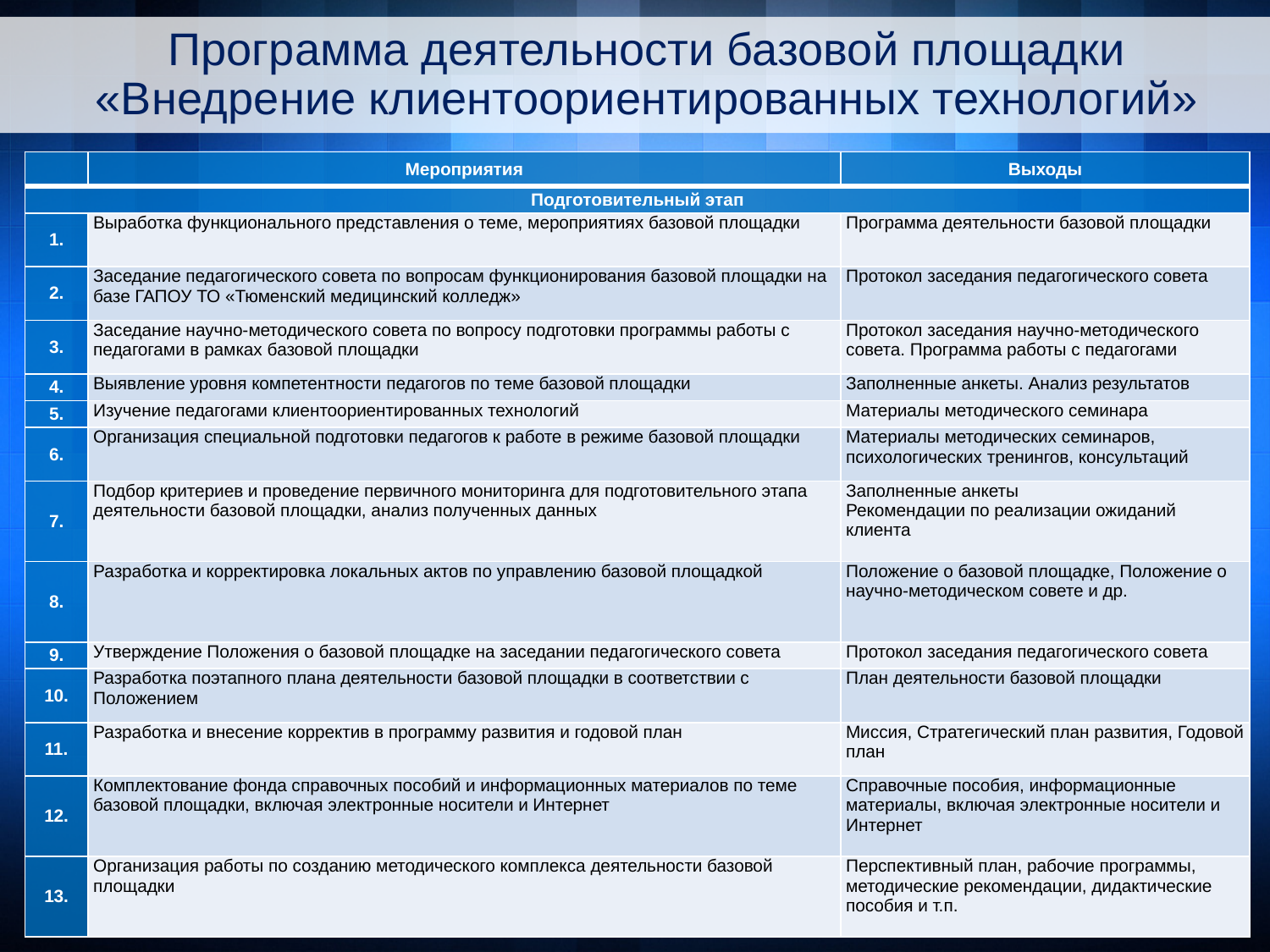

Программа деятельности базовой площадки
«Внедрение клиентоориентированных технологий»
|  | Мероприятия | Выходы |
| --- | --- | --- |
| Подготовительный этап |  |  |
| 1. | Выработка функционального представления о теме, мероприятиях базовой площадки | Программа деятельности базовой площадки |
| 2. | Заседание педагогического совета по вопросам функционирования базовой площадки на базе ГАПОУ ТО «Тюменский медицинский колледж» | Протокол заседания педагогического совета |
| 3. | Заседание научно-методического совета по вопросу подготовки программы работы с педагогами в рамках базовой площадки | Протокол заседания научно-методического совета. Программа работы с педагогами |
| 4. | Выявление уровня компетентности педагогов по теме базовой площадки | Заполненные анкеты. Анализ результатов |
| 5. | Изучение педагогами клиентоориентированных технологий | Материалы методического семинара |
| 6. | Организация специальной подготовки педагогов к работе в режиме базовой площадки | Материалы методических семинаров, психологических тренингов, консультаций |
| 7. | Подбор критериев и проведение первичного мониторинга для подготовительного этапа деятельности базовой площадки, анализ полученных данных | Заполненные анкеты Рекомендации по реализации ожиданий клиента |
| 8. | Разработка и корректировка локальных актов по управлению базовой площадкой | Положение о базовой площадке, Положение о научно-методическом совете и др. |
| 9. | Утверждение Положения о базовой площадке на заседании педагогического совета | Протокол заседания педагогического совета |
| 10. | Разработка поэтапного плана деятельности базовой площадки в соответствии с Положением | План деятельности базовой площадки |
| 11. | Разработка и внесение корректив в программу развития и годовой план | Миссия, Стратегический план развития, Годовой план |
| 12. | Комплектование фонда справочных пособий и информационных материалов по теме базовой площадки, включая электронные носители и Интернет | Справочные пособия, информационные материалы, включая электронные носители и Интернет |
| 13. | Организация работы по созданию методического комплекса деятельности базовой площадки | Перспективный план, рабочие программы, методические рекомендации, дидактические пособия и т.п. |